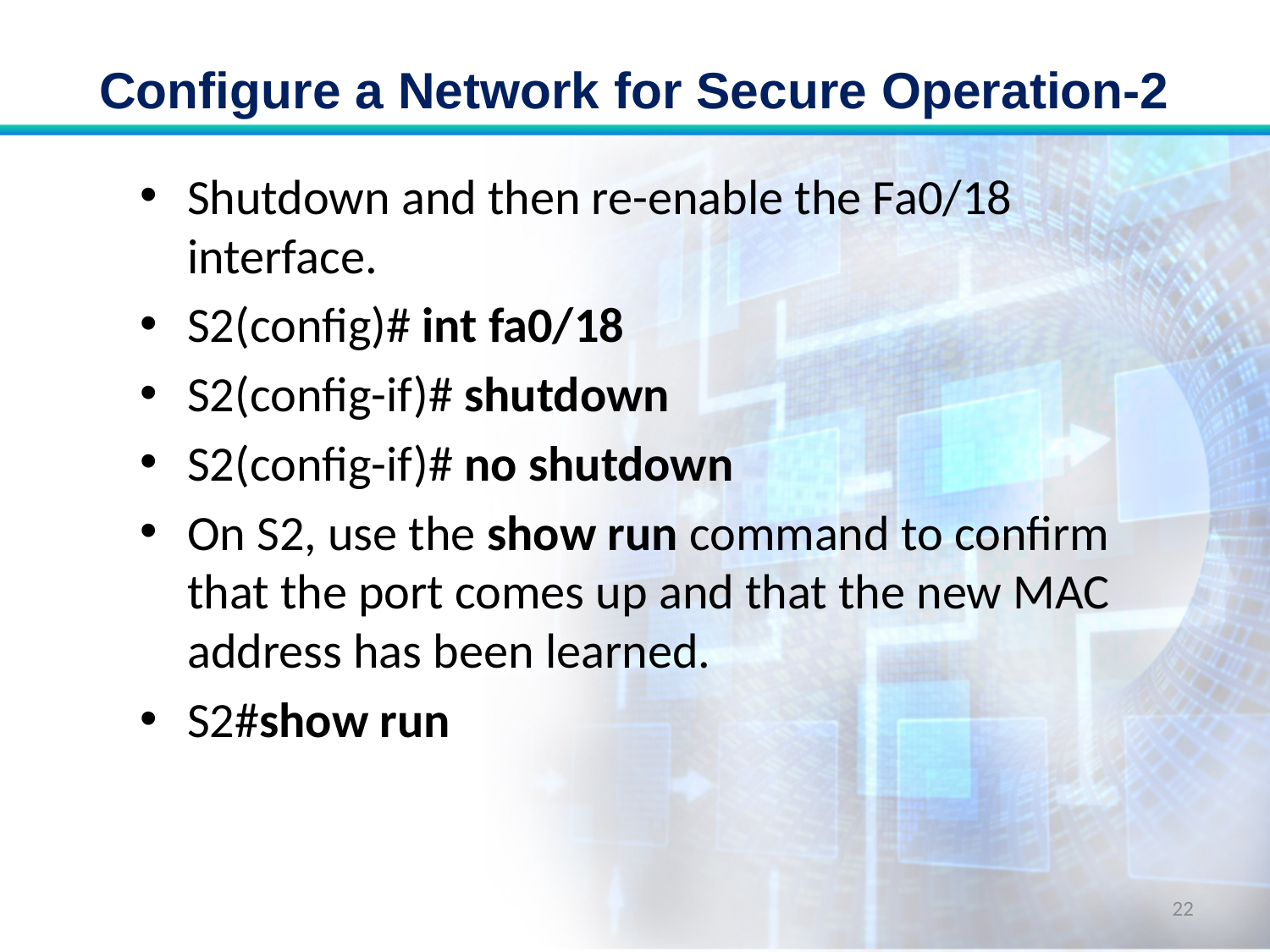

# Configure a Network for Secure Operation-2
Shutdown and then re-enable the Fa0/18 interface.
S2(config)# int fa0/18
S2(config-if)# shutdown
S2(config-if)# no shutdown
On S2, use the show run command to confirm that the port comes up and that the new MAC address has been learned.
S2#show run
22